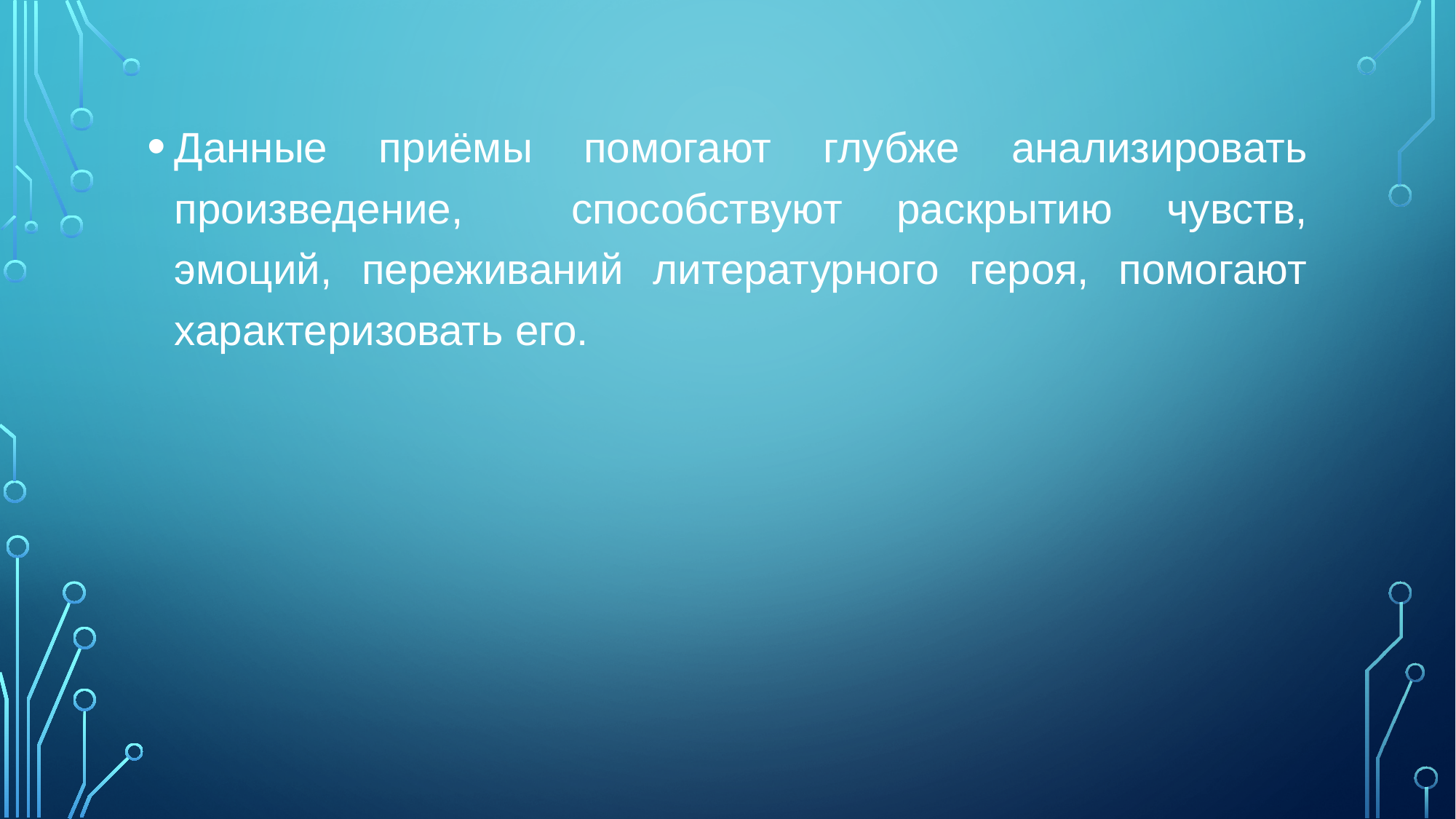

Данные приёмы помогают глубже анализировать произведение,  способствуют раскрытию чувств, эмоций, переживаний литературного героя, помогают характеризовать его.